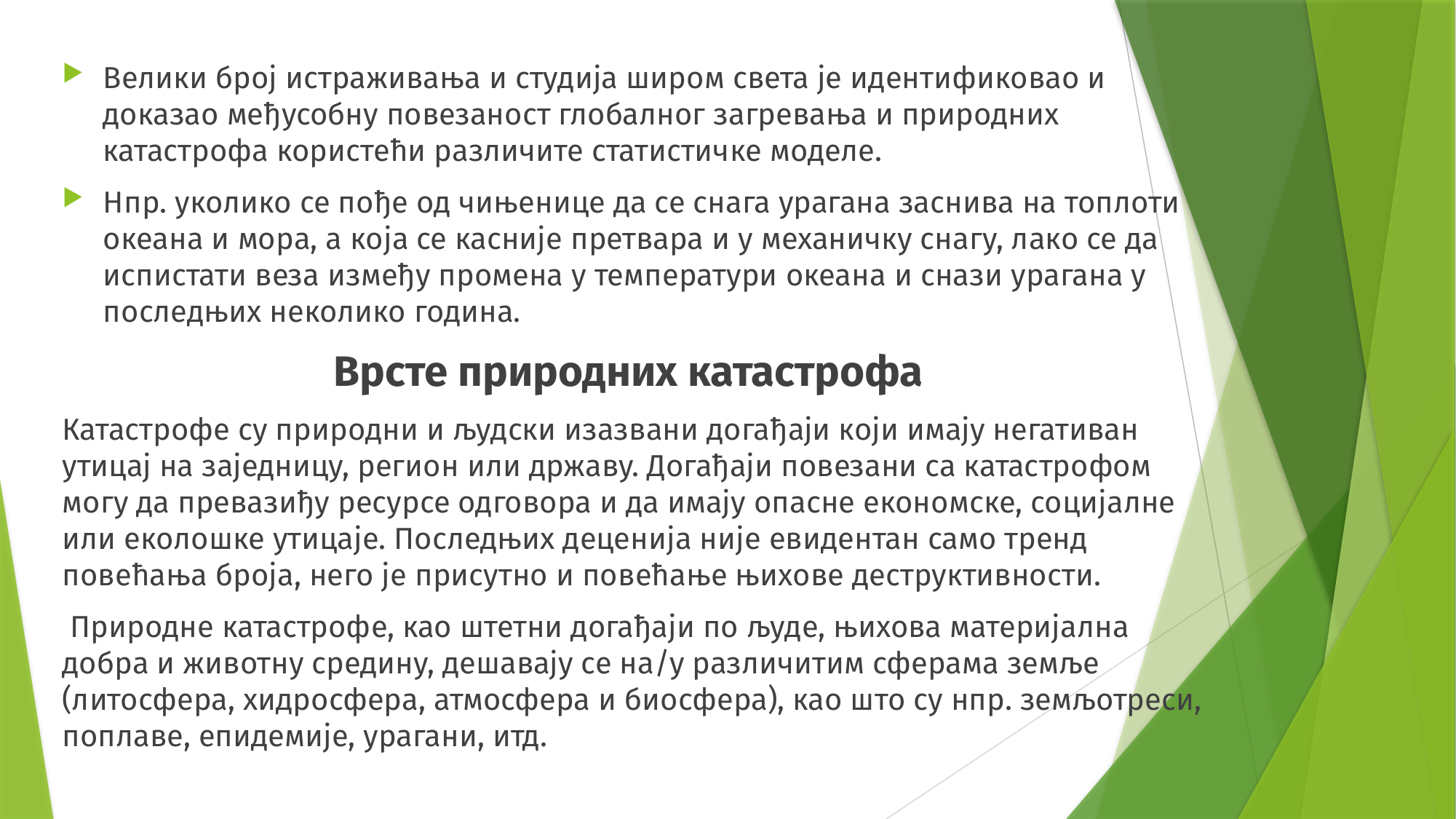

Велики број истраживања и студија широм света је идентификовао и доказао међусобну повезаност глобалног загревања и природних катастрофа користећи различите статистичке моделе.
Нпр. уколико се пође од чињенице да се снага урагана заснива на топлоти океана и мора, а која се касније претвара и у механичку снагу, лако се да испистати веза између промена у температури океана и снази урагана у последњих неколико година.
Врсте природних катастрофа
Катастрофе су природни и људски изазвани догађаји који имају негативан утицај на заједницу, регион или државу. Догађаји повезани са катастрофом могу да превазиђу ресурсе одговора и да имају опасне економске, социјалне или еколошке утицаје. Последњих деценија није евидентан само тренд повећања броја, него је присутно и повећање њихове деструктивности.
 Природне катастрофе, као штетни догађаји по људе, њихова материјална добра и животну средину, дешавају се на/у различитим сферама земље (литосфера, хидросфера, атмосфера и биосфера), као што су нпр. земљотреси, поплаве, епидемије, урагани, итд.